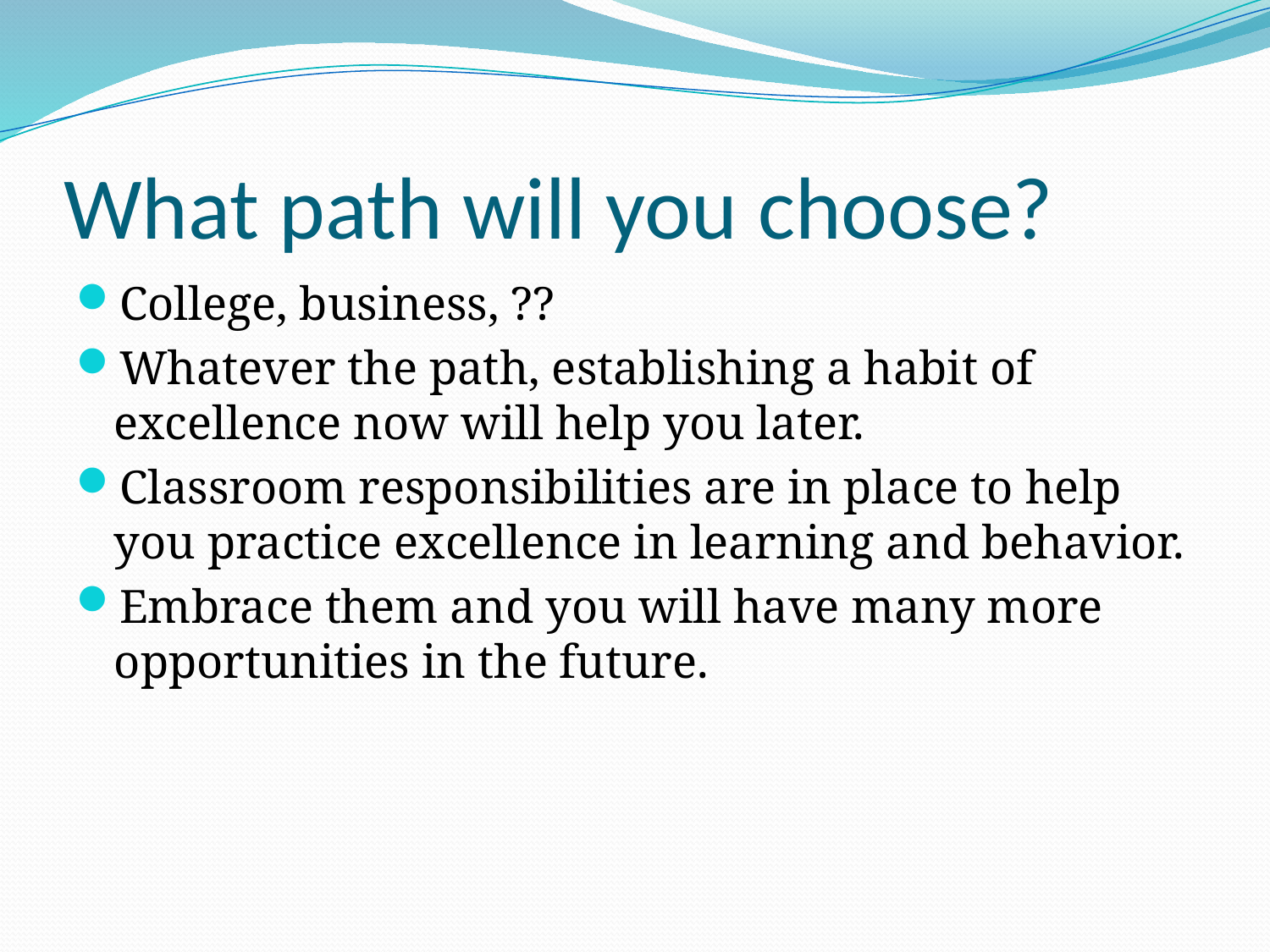

# What path will you choose?
College, business, ??
Whatever the path, establishing a habit of excellence now will help you later.
Classroom responsibilities are in place to help you practice excellence in learning and behavior.
Embrace them and you will have many more opportunities in the future.